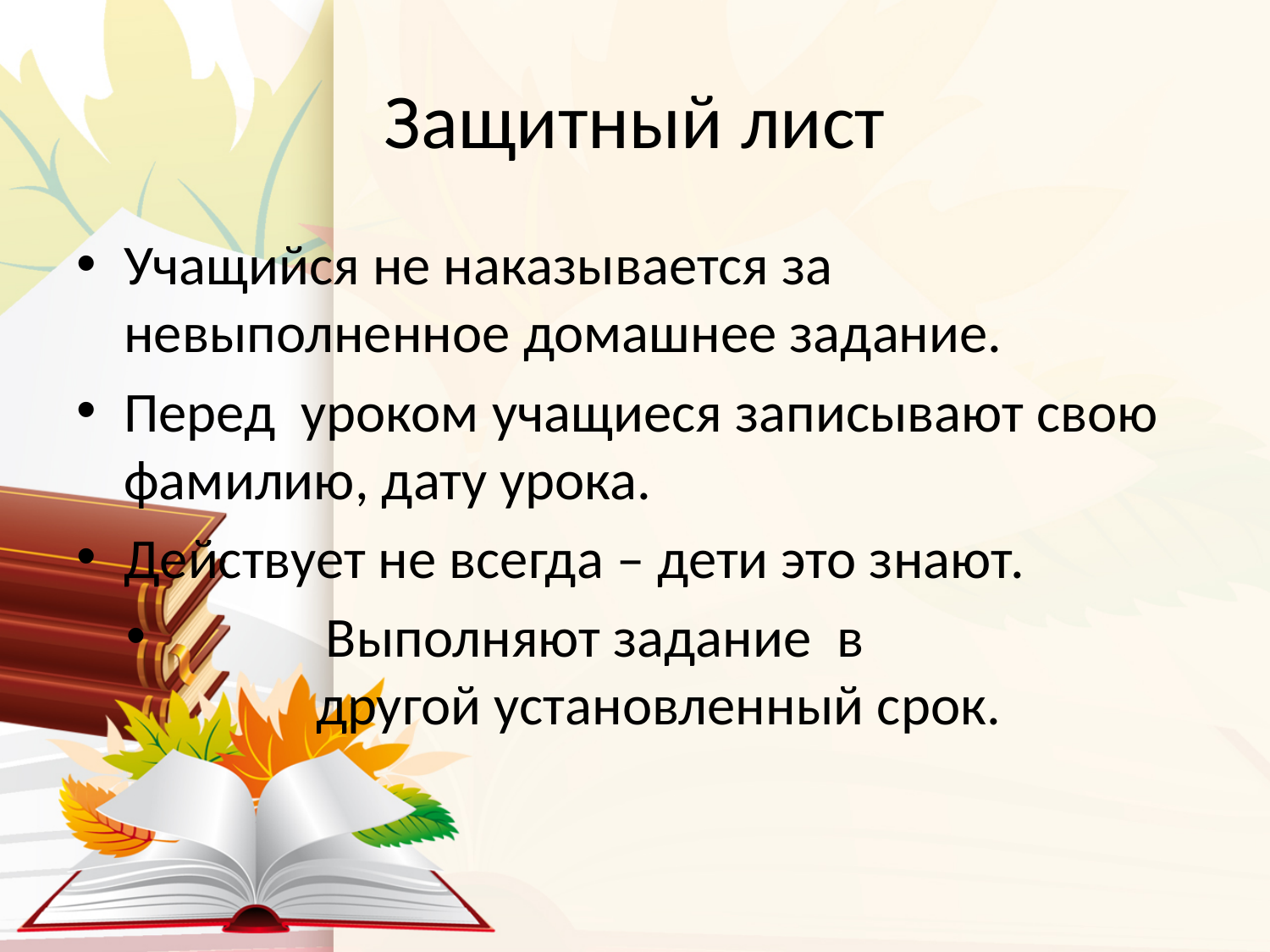

# Защитный лист
Учащийся не наказывается за невыполненное домашнее задание.
Перед  уроком учащиеся записывают свою фамилию, дату урока.
Действует не всегда – дети это знают.
            Выполняют задание  в                       другой установленный срок.